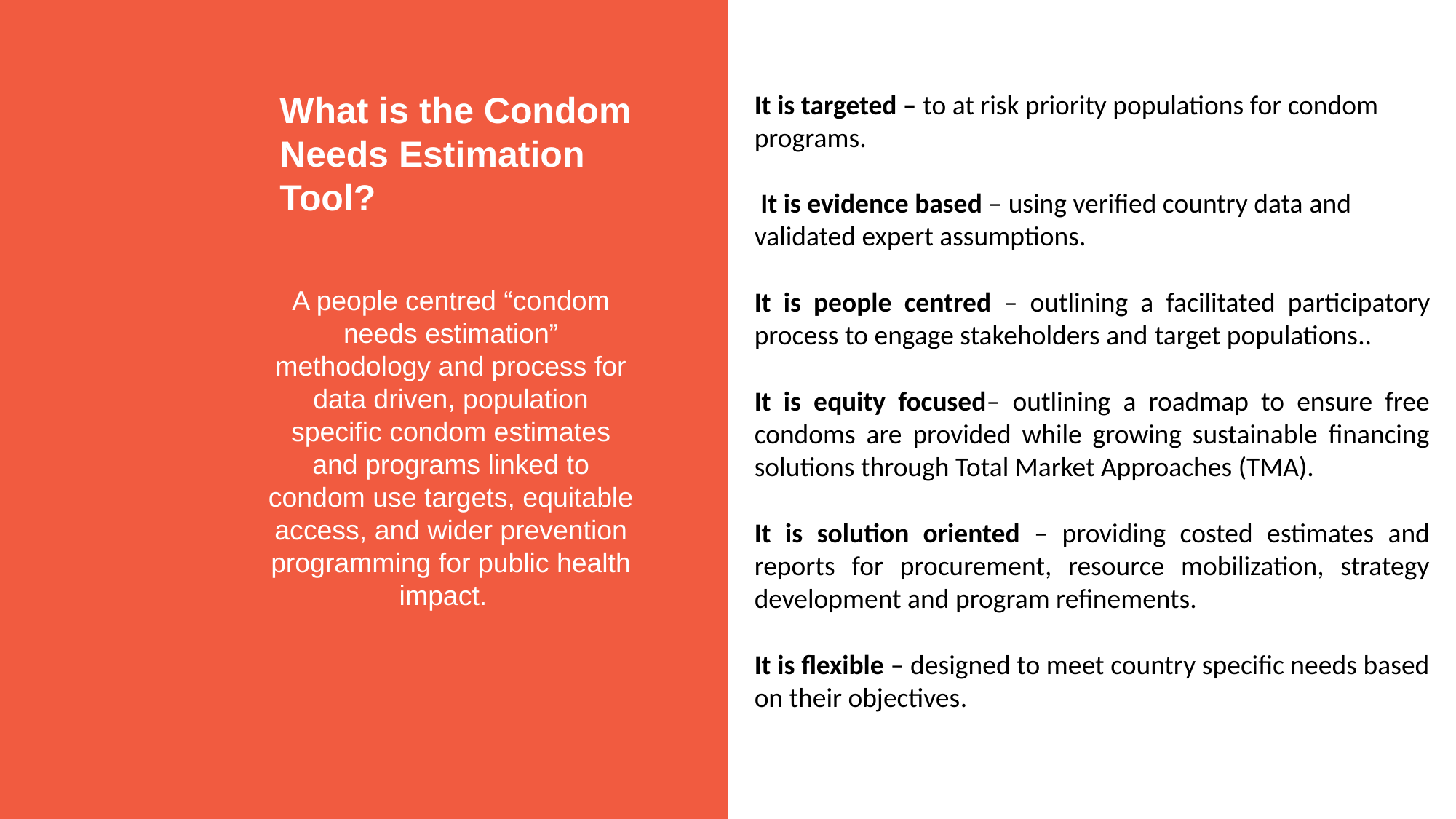

What is the Condom Needs Estimation Tool?
It is targeted – to at risk priority populations for condom programs.
 It is evidence based – using verified country data and validated expert assumptions.
It is people centred – outlining a facilitated participatory process to engage stakeholders and target populations..
It is equity focused– outlining a roadmap to ensure free condoms are provided while growing sustainable financing solutions through Total Market Approaches (TMA).
It is solution oriented – providing costed estimates and reports for procurement, resource mobilization, strategy development and program refinements.
It is flexible – designed to meet country specific needs based on their objectives.

A people centred “condom needs estimation” methodology and process for data driven, population specific condom estimates and programs linked to condom use targets, equitable access, and wider prevention programming for public health impact.